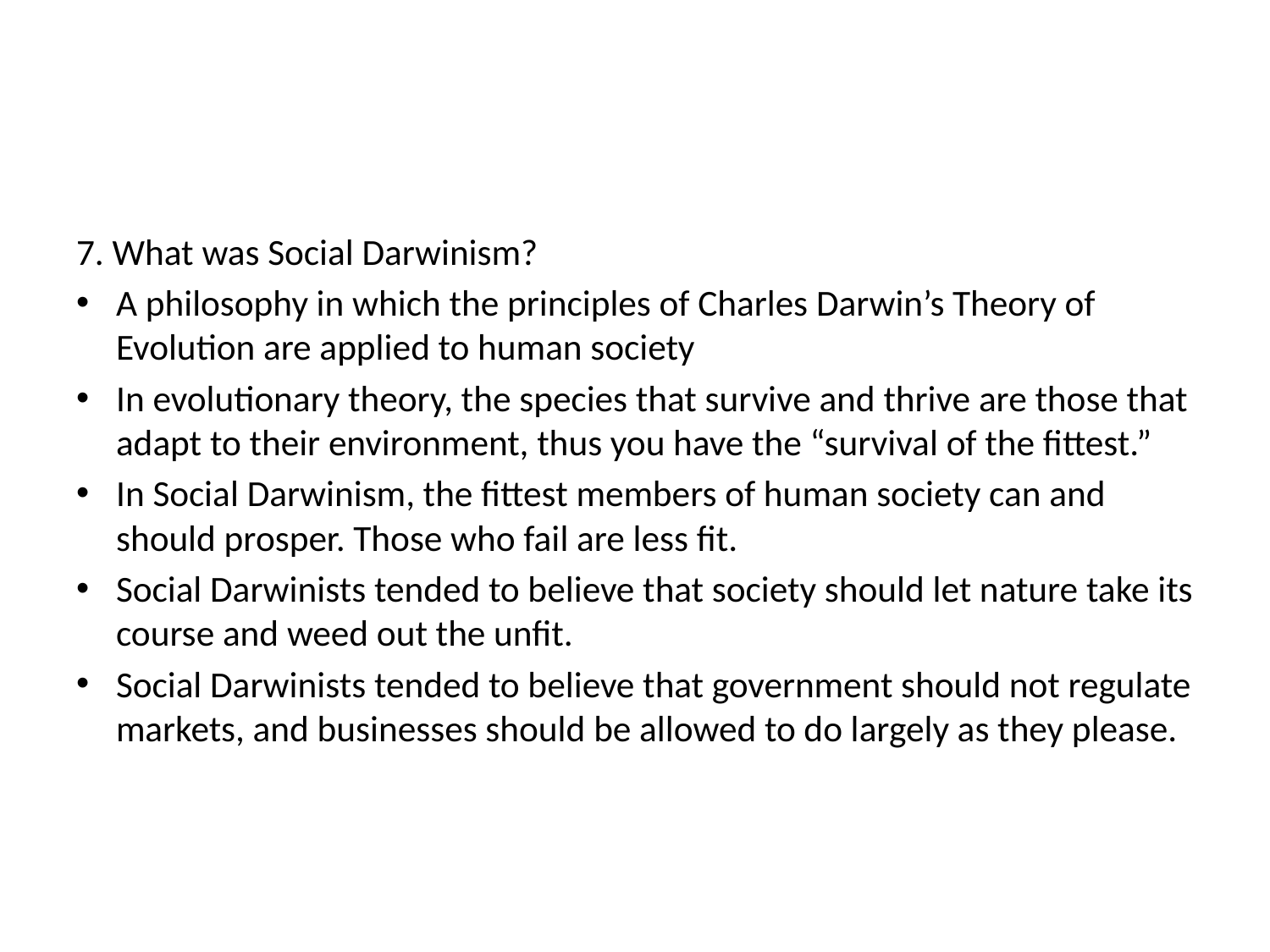

#
7. What was Social Darwinism?
A philosophy in which the principles of Charles Darwin’s Theory of Evolution are applied to human society
In evolutionary theory, the species that survive and thrive are those that adapt to their environment, thus you have the “survival of the fittest.”
In Social Darwinism, the fittest members of human society can and should prosper. Those who fail are less fit.
Social Darwinists tended to believe that society should let nature take its course and weed out the unfit.
Social Darwinists tended to believe that government should not regulate markets, and businesses should be allowed to do largely as they please.